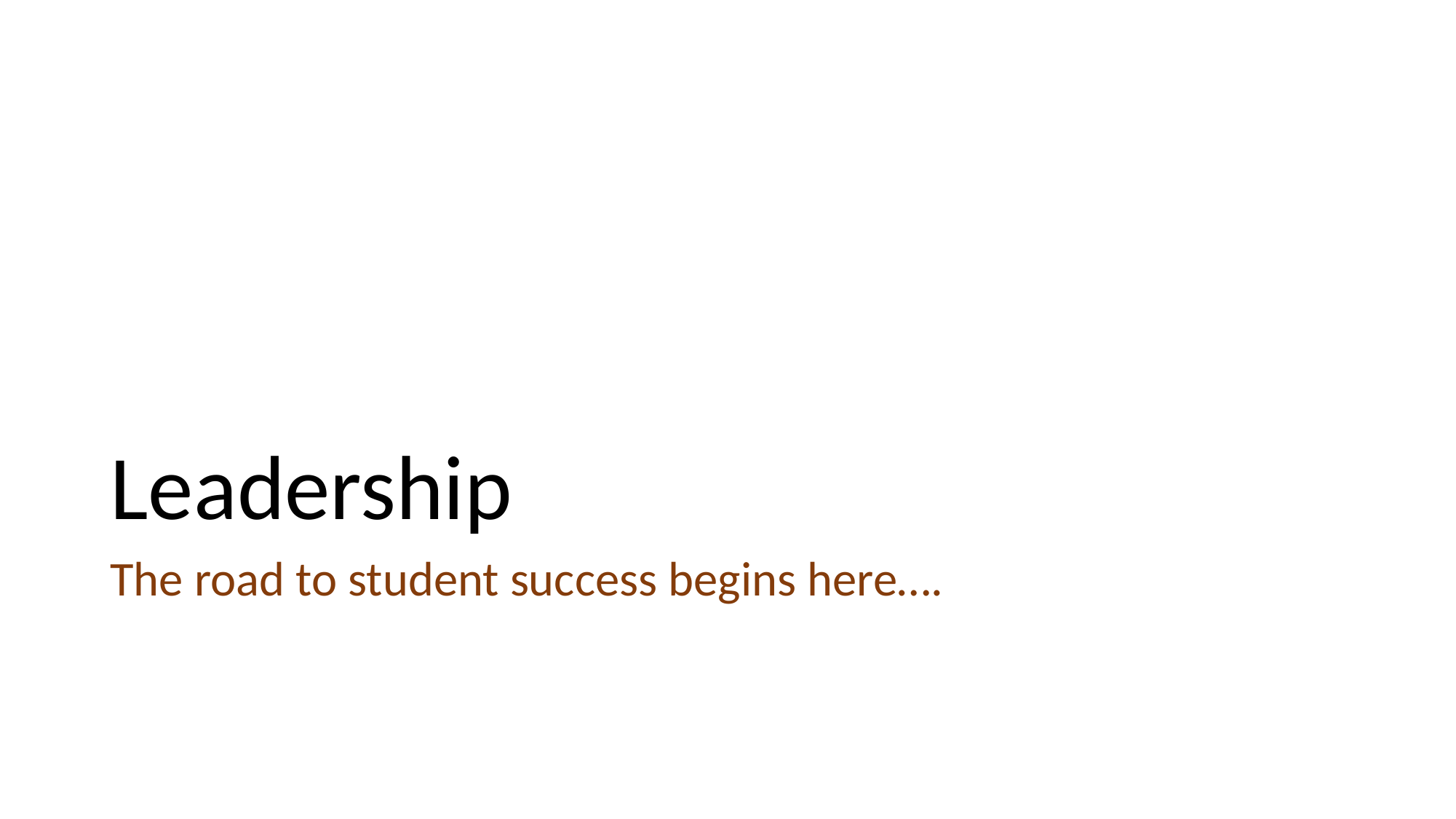

# Leadership
The road to student success begins here….